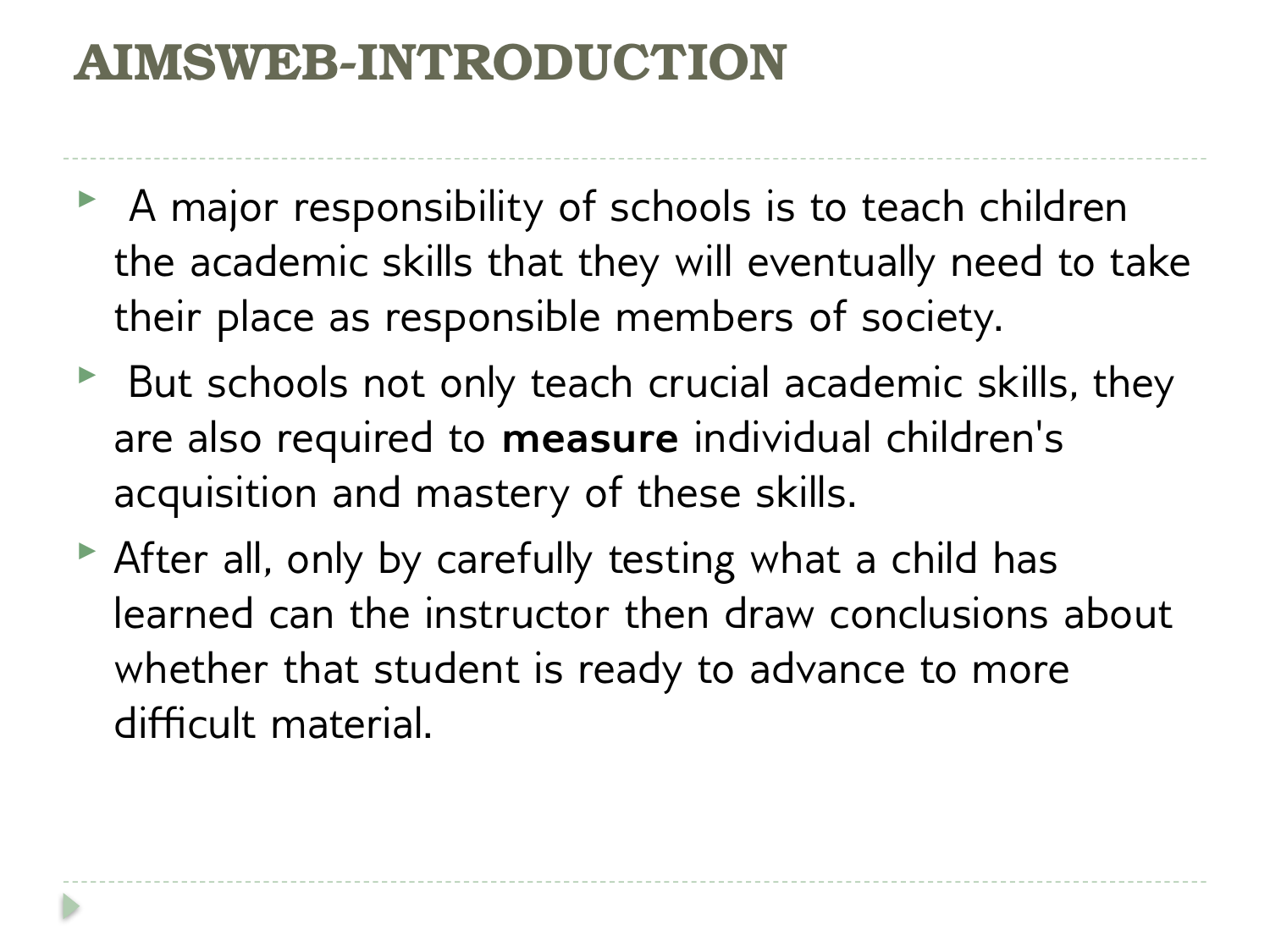

# AIMSWEB-INTRODUCTION
 A major responsibility of schools is to teach children the academic skills that they will eventually need to take their place as responsible members of society.
 But schools not only teach crucial academic skills, they are also required to measure individual children's acquisition and mastery of these skills.
After all, only by carefully testing what a child has learned can the instructor then draw conclusions about whether that student is ready to advance to more difficult material.